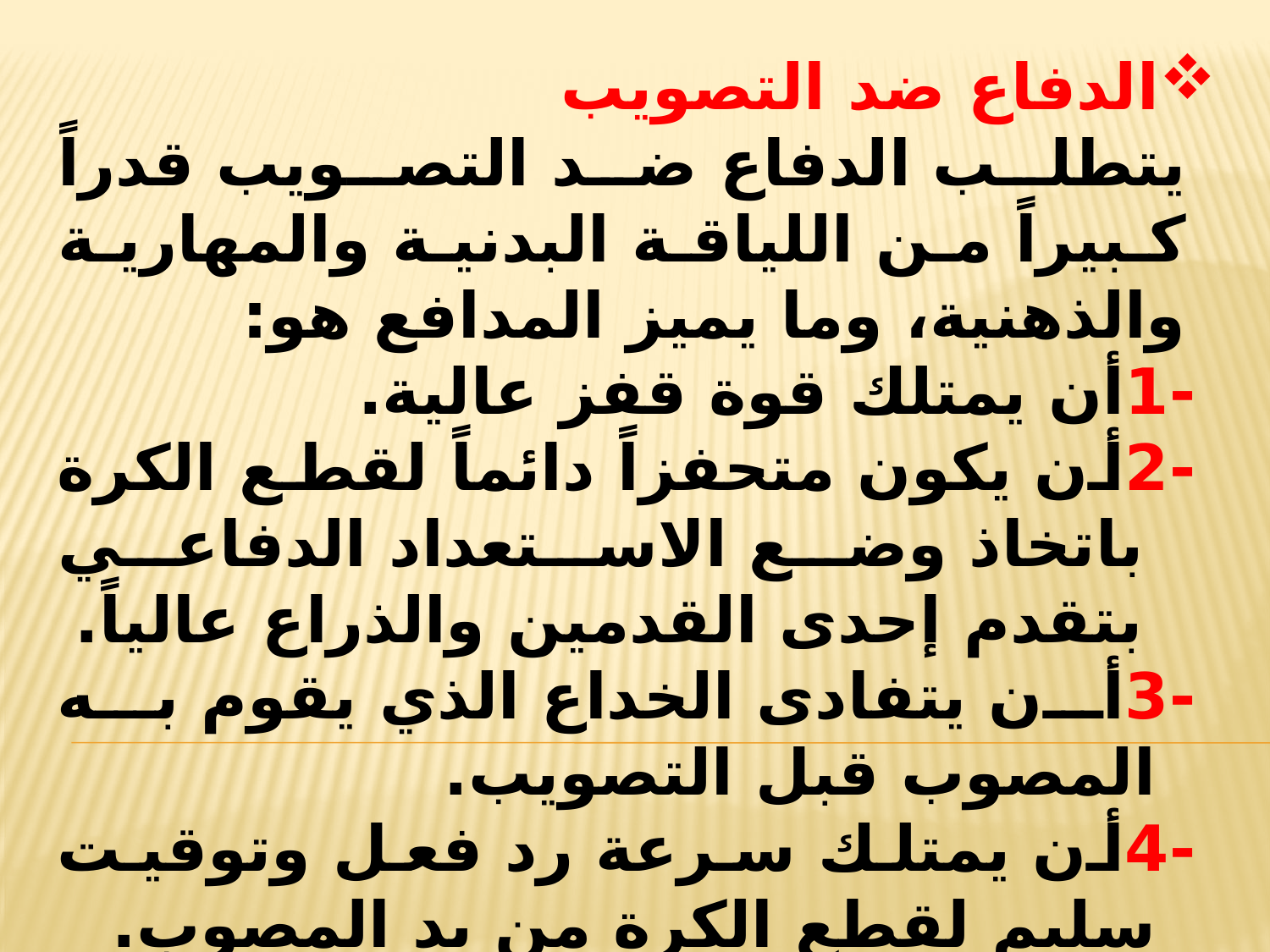

الدفاع ضد التصويب
يتطلب الدفاع ضد التصويب قدراً كبيراً من اللياقة البدنية والمهارية والذهنية، وما يميز المدافع هو:
 -1أن يمتلك قوة قفز عالية.
 -2أن يكون متحفزاً دائماً لقطع الكرة باتخاذ وضع الاستعداد الدفاعي بتقدم إحدى القدمين والذراع عالياً.
 -3أن يتفادى الخداع الذي يقوم به المصوب قبل التصويب.
 -4أن يمتلك سرعة رد فعل وتوقيت سليم لقطع الكرة من يد المصوب.
 -5أن يؤدي واجباً دفاعياً وهو الحجز الدفاعي بعد التصويب.